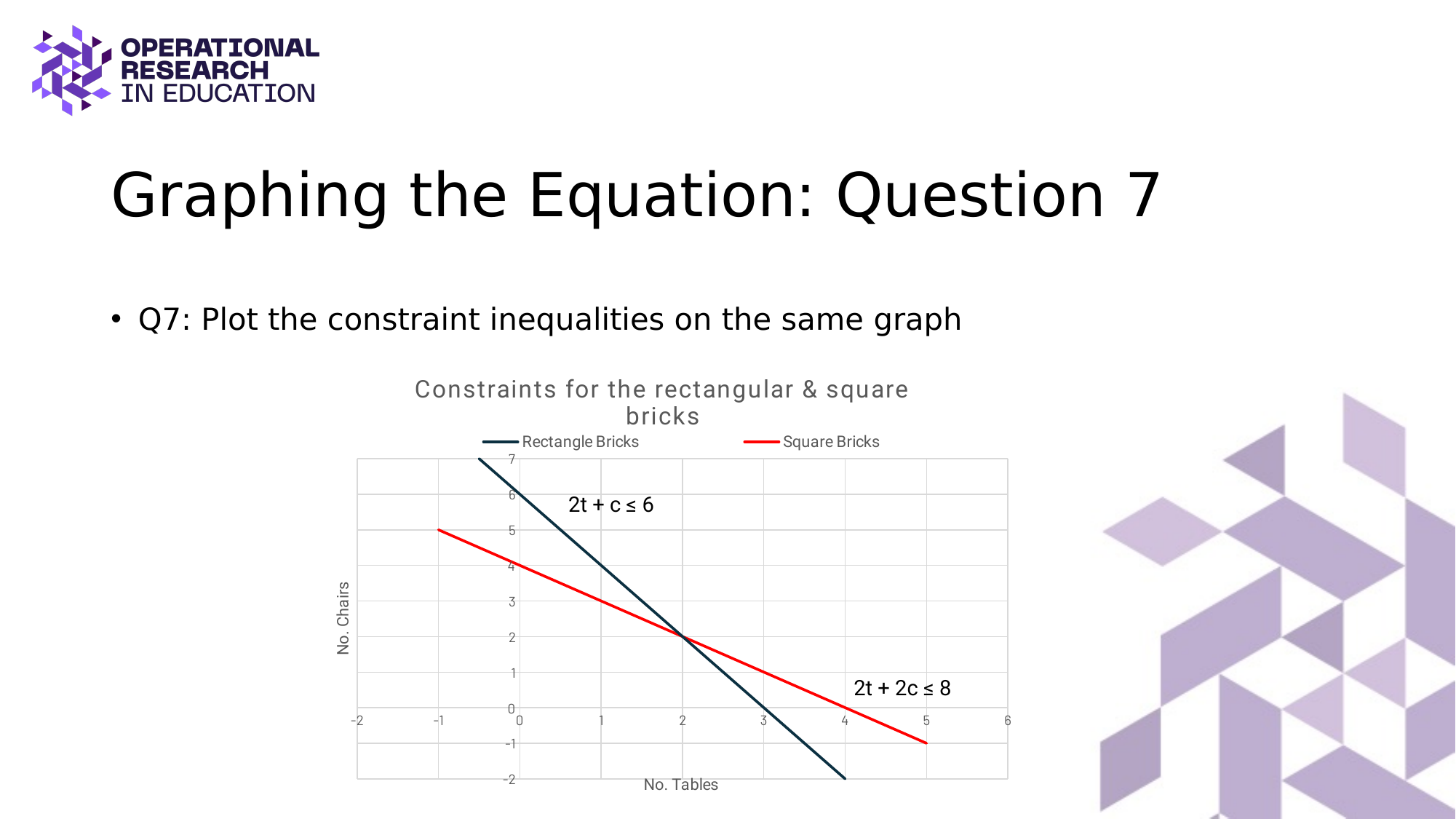

# Graphing the Equation: Question 7
Q7: Plot the constraint inequalities on the same graph

### Chart: Constraints for the rectangular & square bricks

| Category |  |  |
|---|---|---|
2t + c ≤ 6
2t + 2c ≤ 8